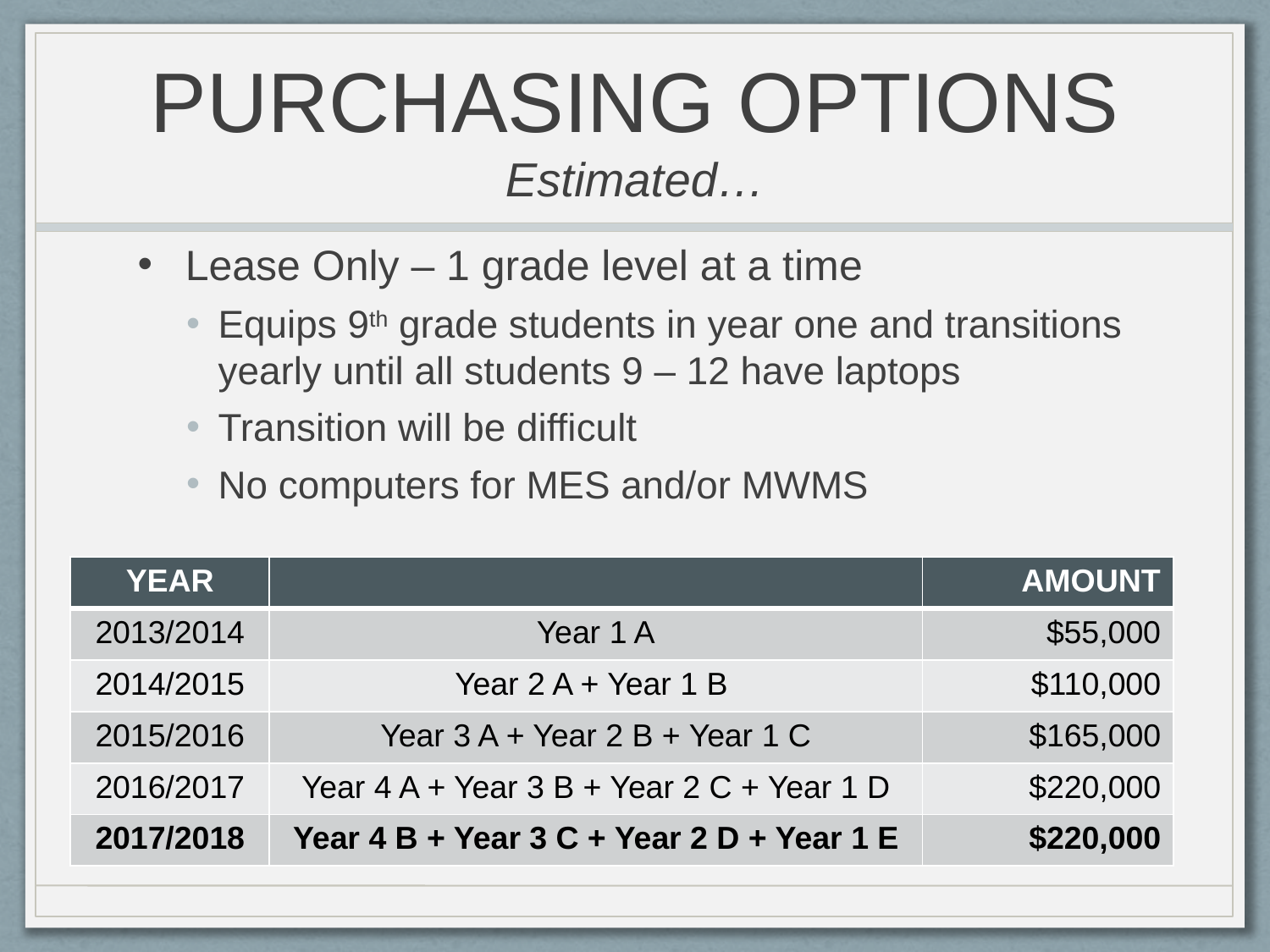

# PURCHASING OPTIONS Estimated…
Lease Only – 1 grade level at a time
Equips 9th grade students in year one and transitions yearly until all students 9 – 12 have laptops
Transition will be difficult
No computers for MES and/or MWMS

| YEAR |  | AMOUNT |
| --- | --- | --- |
| 2013/2014 | Year 1 A | $55,000 |
| 2014/2015 | Year 2 A + Year 1 B | $110,000 |
| 2015/2016 | Year 3 A + Year 2 B + Year 1 C | $165,000 |
| 2016/2017 | Year 4 A + Year 3 B + Year 2 C + Year 1 D | $220,000 |
| 2017/2018 | Year 4 B + Year 3 C + Year 2 D + Year 1 E | $220,000 |